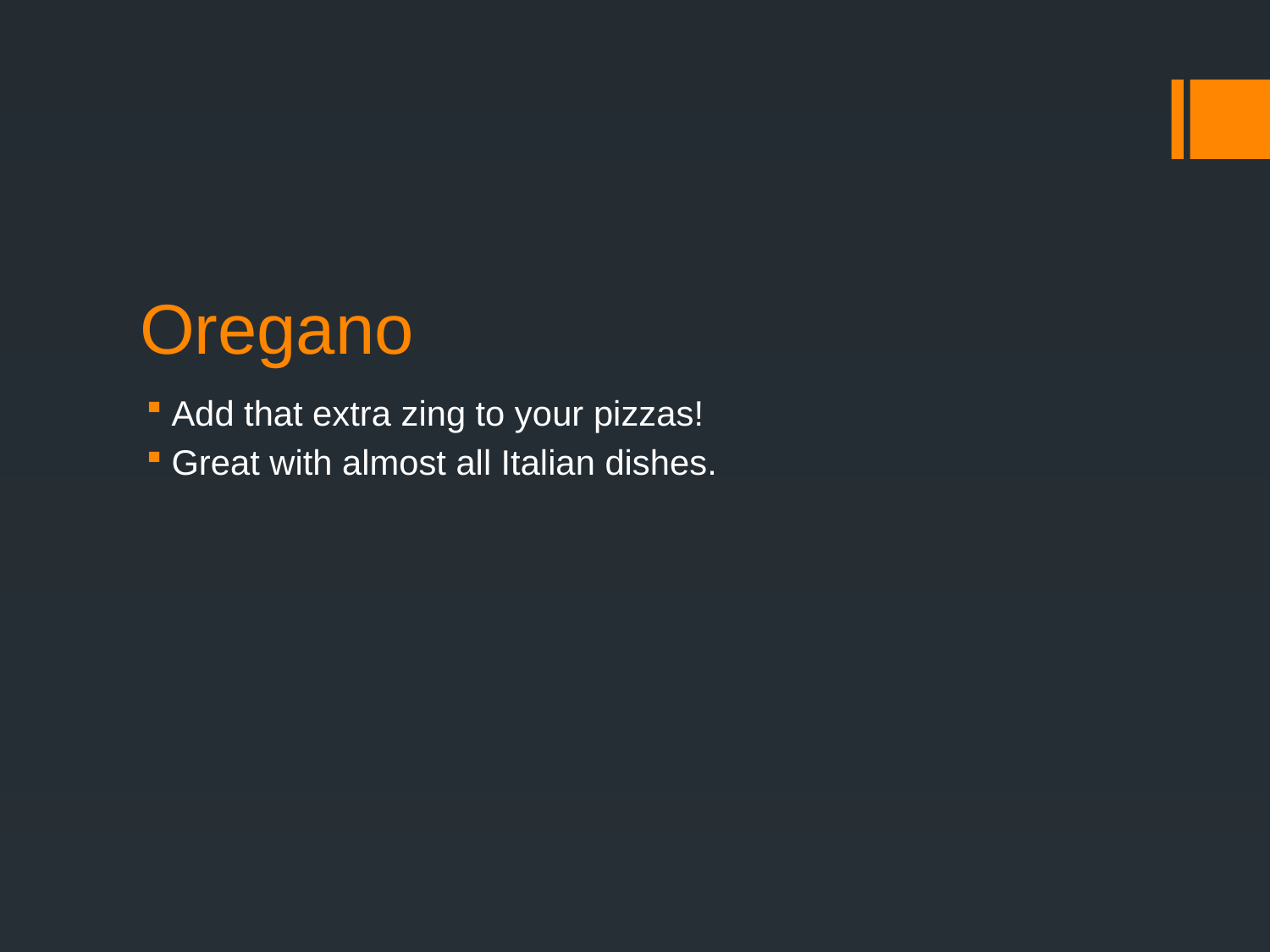

# Oregano
Add that extra zing to your pizzas!
Great with almost all Italian dishes.